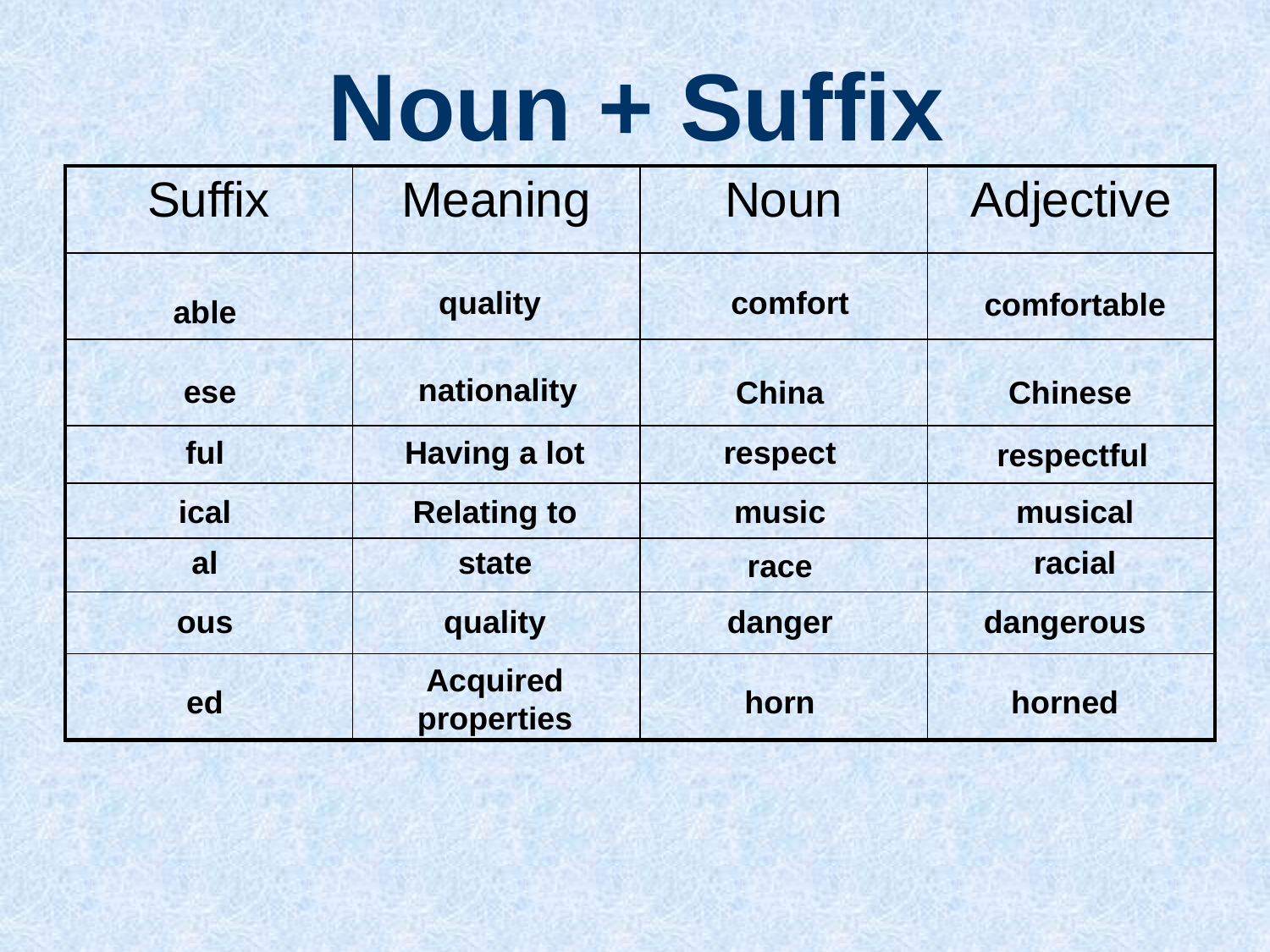

Noun + Suffix

| Suffix | Meaning | Noun | Adjective |
| --- | --- | --- | --- |
|  |  |  |  |
|  |  |  |  |
|  |  |  |  |
|  |  |  |  |
|  |  |  |  |
|  |  |  |  |
|  |  |  |  |

quality
comfort
comfortable
able

nationality
ese
China
Chinese
ful
Having a lot
respect
respectful

ical
Relating to
music
musical
al
state

racial
race

ous
quality
danger
dangerous
Acquired properties
ed
horn
horned